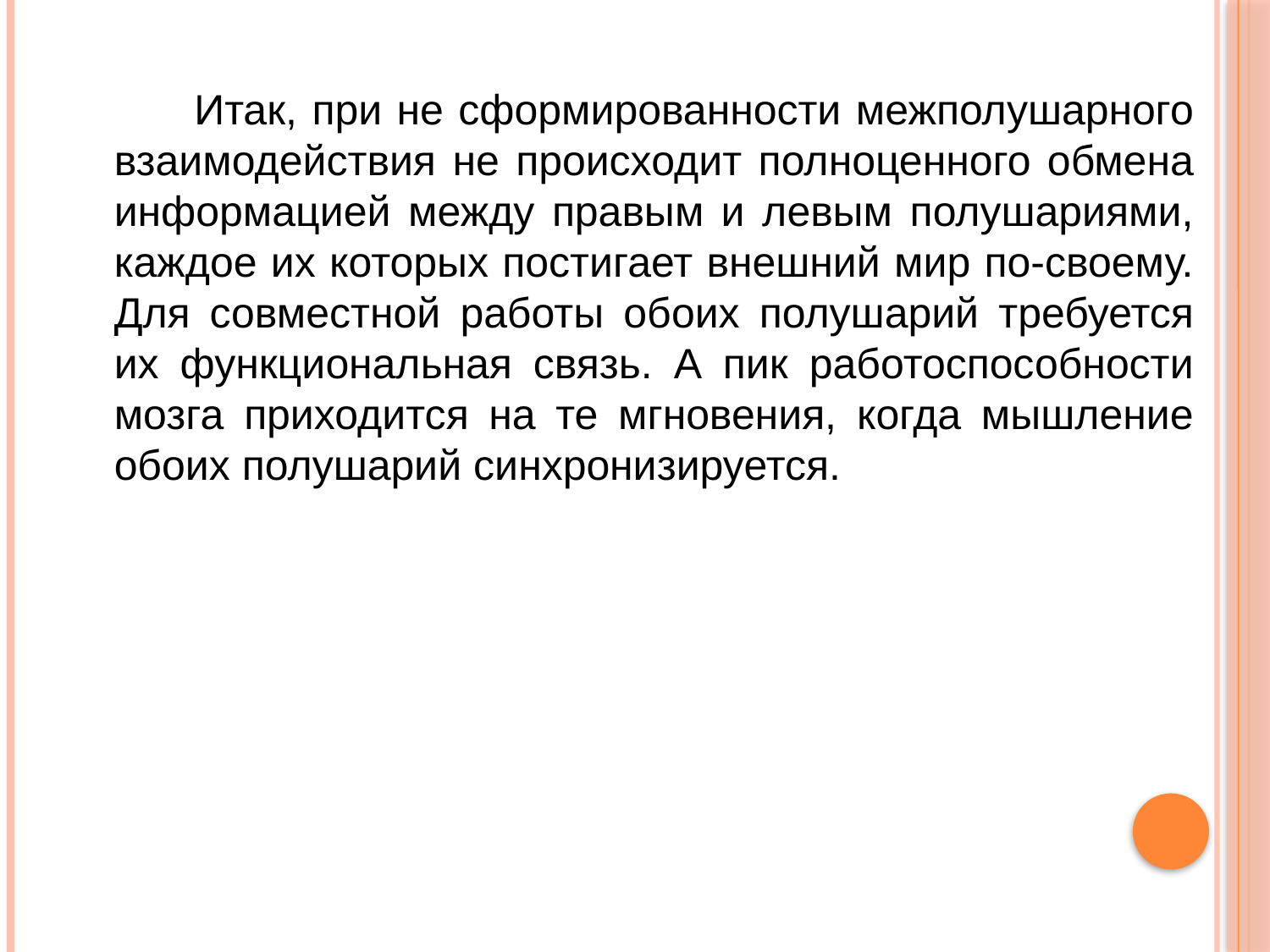

Итак, при не сформированности межполушарного взаимодействия не происходит полноценного обмена информацией между правым и левым полушариями, каждое их которых постигает внешний мир по-своему. Для совместной работы обоих полушарий требуется их функциональная связь. А пик работоспособности мозга приходится на те мгновения, когда мышление обоих полушарий синхронизируется.